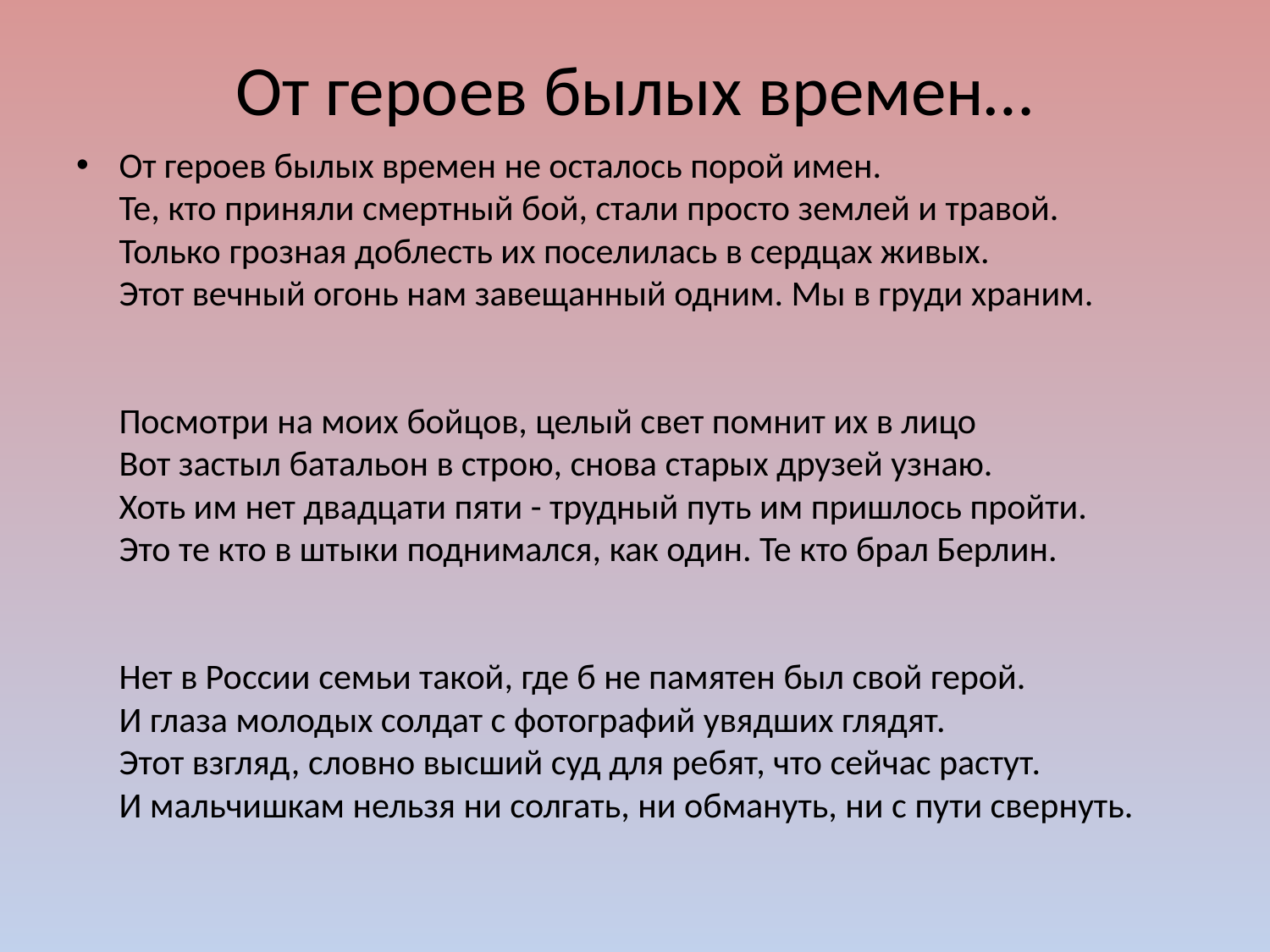

# От героев былых времен…
От героев былых времен не осталось порой имен.
Те, кто приняли смертный бой, стали просто землей и травой.
Только грозная доблесть их поселилась в сердцах живых.
Этот вечный огонь нам завещанный одним. Мы в груди храним.
Посмотри на моих бойцов, целый свет помнит их в лицо
Вот застыл батальон в строю, снова старых друзей узнаю.
Хоть им нет двадцати пяти - трудный путь им пришлось пройти.
Это те кто в штыки поднимался, как один. Те кто брал Берлин.
Нет в России семьи такой, где б не памятен был свой герой.
И глаза молодых солдат с фотографий увядших глядят.
Этот взгляд, словно высший суд для ребят, что сейчас растут.
И мальчишкам нельзя ни солгать, ни обмануть, ни с пути свернуть.